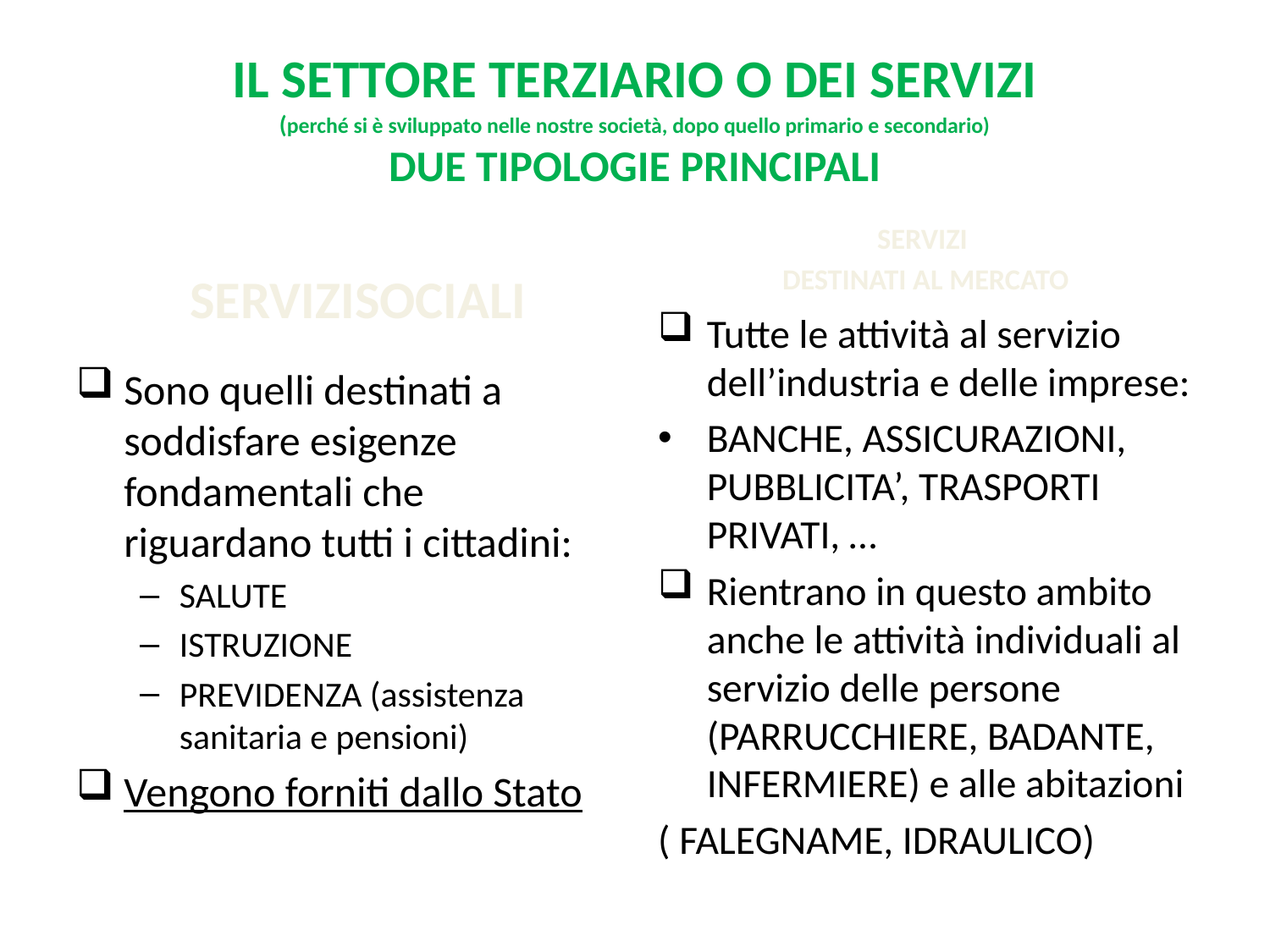

# IL SETTORE TERZIARIO O DEI SERVIZI (perché si è sviluppato nelle nostre società, dopo quello primario e secondario) DUE TIPOLOGIE PRINCIPALI
SERVIZI
DESTINATI AL MERCATO
	SERVIZISOCIALI
Tutte le attività al servizio dell’industria e delle imprese:
BANCHE, ASSICURAZIONI, PUBBLICITA’, TRASPORTI PRIVATI, …
Rientrano in questo ambito anche le attività individuali al servizio delle persone (PARRUCCHIERE, BADANTE, INFERMIERE) e alle abitazioni
( FALEGNAME, IDRAULICO)
Sono quelli destinati a soddisfare esigenze fondamentali che riguardano tutti i cittadini:
SALUTE
ISTRUZIONE
PREVIDENZA (assistenza sanitaria e pensioni)
Vengono forniti dallo Stato